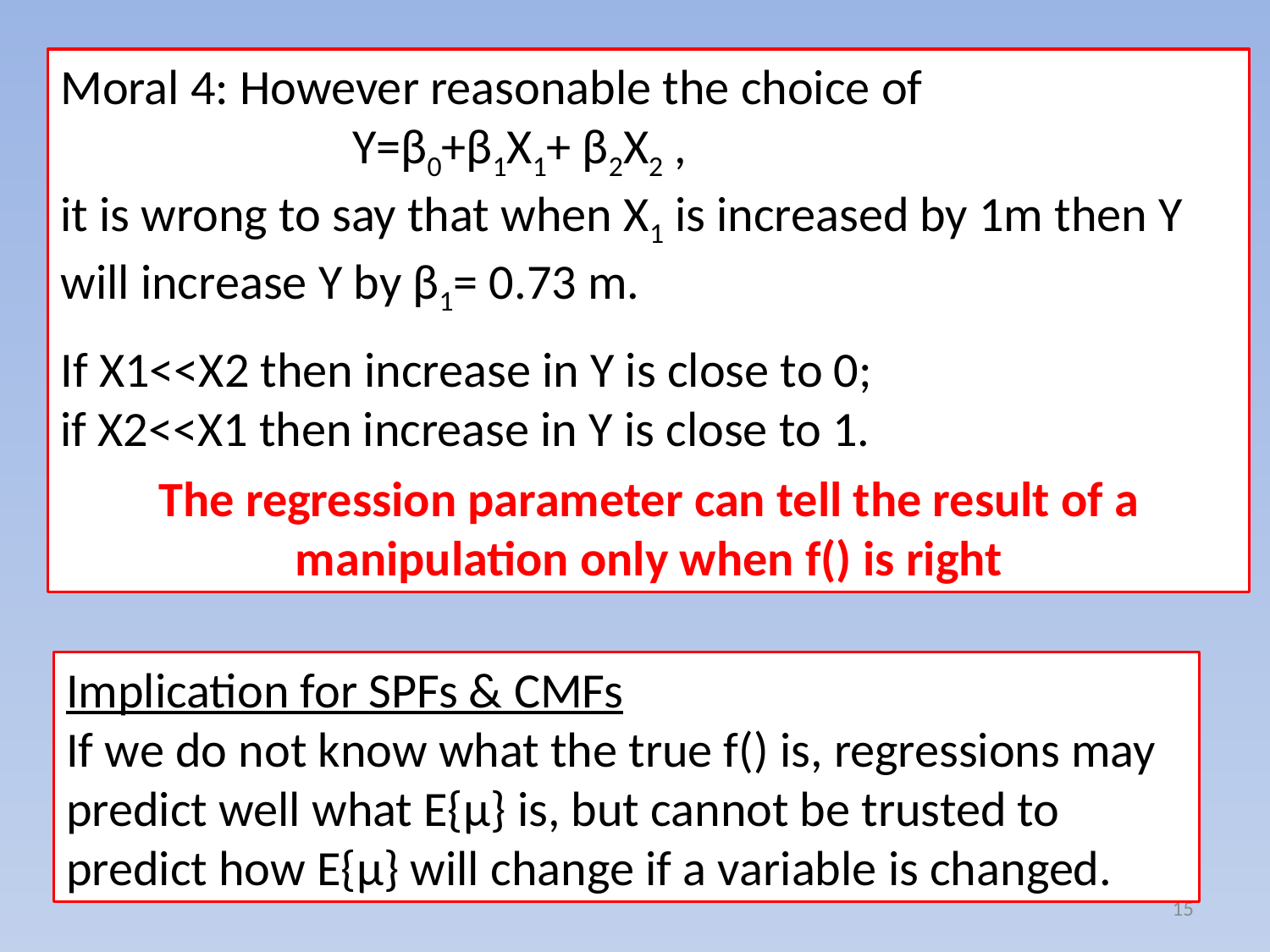

Moral 4: However reasonable the choice of
                          Y=β0+β1X1+ β2X2 ,
it is wrong to say that when X1 is increased by 1m then Y will increase Y by β1= 0.73 m.
If X1<<X2 then increase in Y is close to 0;
if X2<<X1 then increase in Y is close to 1.
The regression parameter can tell the result of a manipulation only when f() is right
Implication for SPFs & CMFs
If we do not know what the true f() is, regressions may predict well what E{μ} is, but cannot be trusted to predict how E{μ} will change if a variable is changed.
15